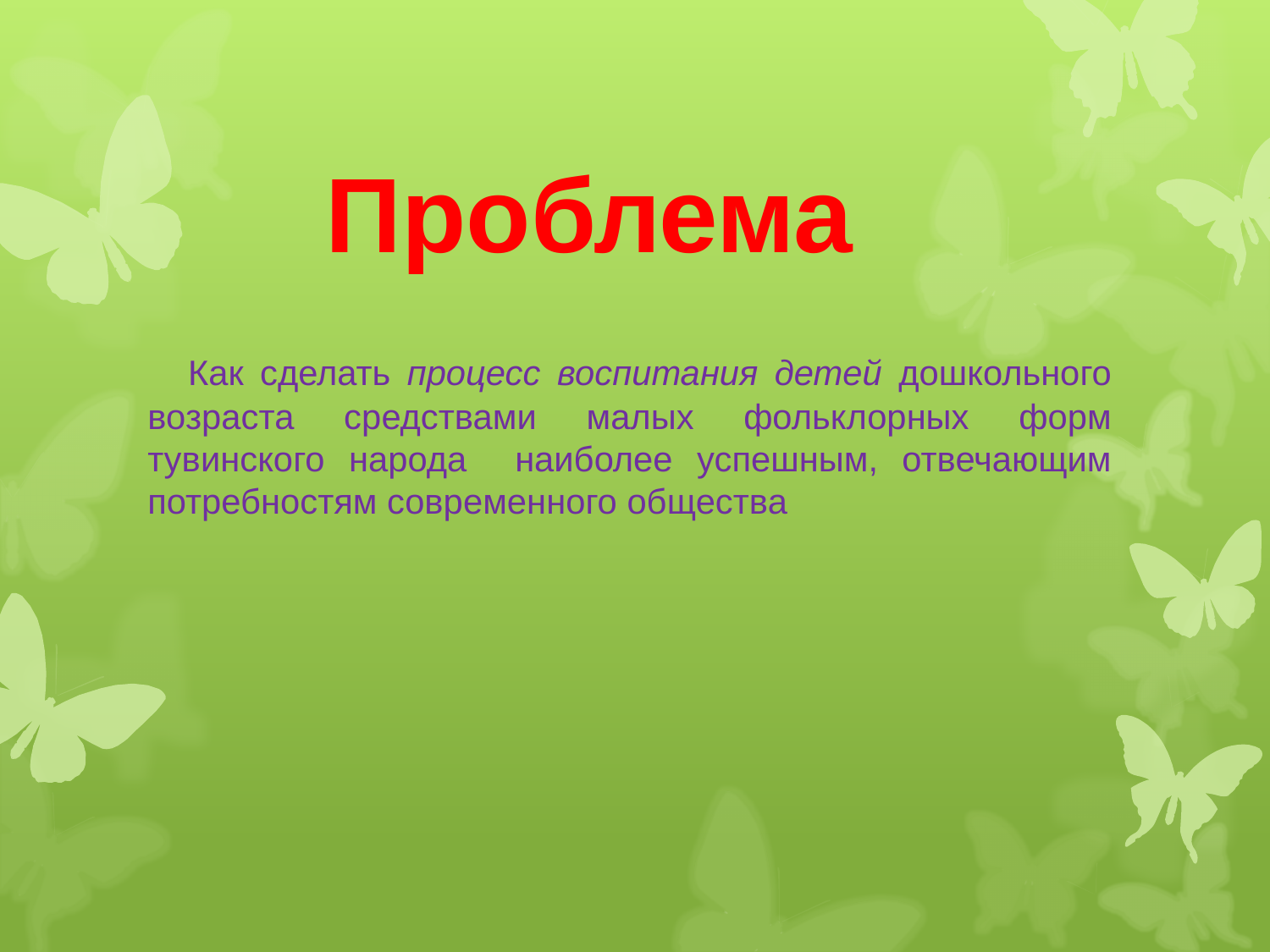

# Проблема
  Как сделать процесс воспитания детей дошкольного возраста средствами малых фольклорных форм тувинского народа  наиболее успешным, отвечающим потребностям современного общества